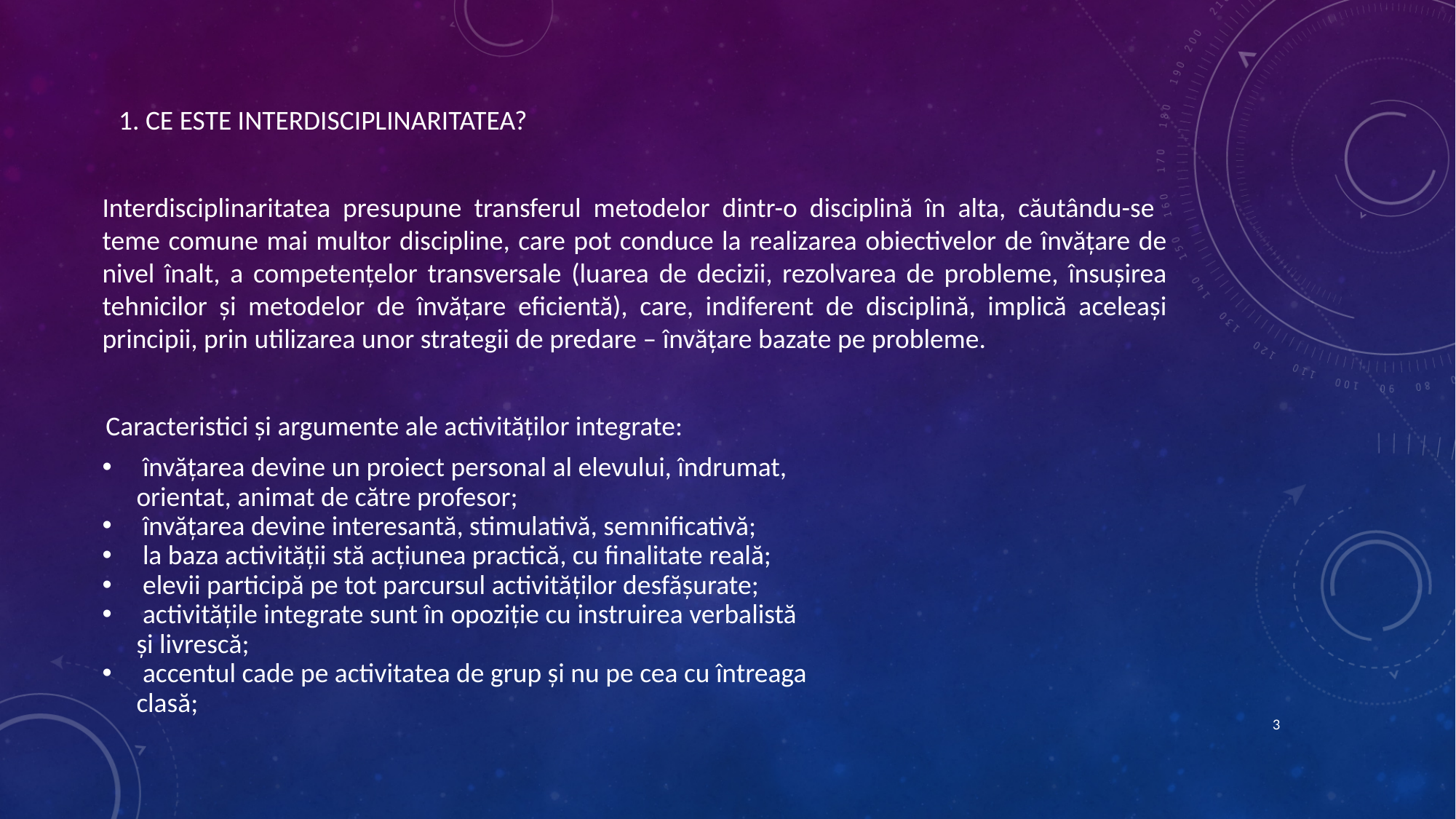

1. CE ESTE INTERDISCIPLINARITATEA?
Interdisciplinaritatea presupune transferul metodelor dintr-o disciplină în alta, căutându-se  teme comune mai multor discipline, care pot conduce la realizarea obiectivelor de învăţare de nivel înalt, a competenţelor transversale (luarea de decizii, rezolvarea de probleme, însuşirea tehnicilor şi metodelor de învăţare eficientă), care, indiferent de disciplină, implică aceleaşi principii, prin utilizarea unor strategii de predare – învăţare bazate pe probleme.
Caracteristici şi argumente ale activităţilor integrate:
 învăţarea devine un proiect personal al elevului, îndrumat, orientat, animat de către profesor;
 învăţarea devine interesantă, stimulativă, semnificativă;
 la baza activităţii stă acţiunea practică, cu finalitate reală;
 elevii participă pe tot parcursul activităţilor desfăşurate;
 activităţile integrate sunt în opoziţie cu instruirea verbalistă şi livrescă;
 accentul cade pe activitatea de grup şi nu pe cea cu întreaga clasă;
3